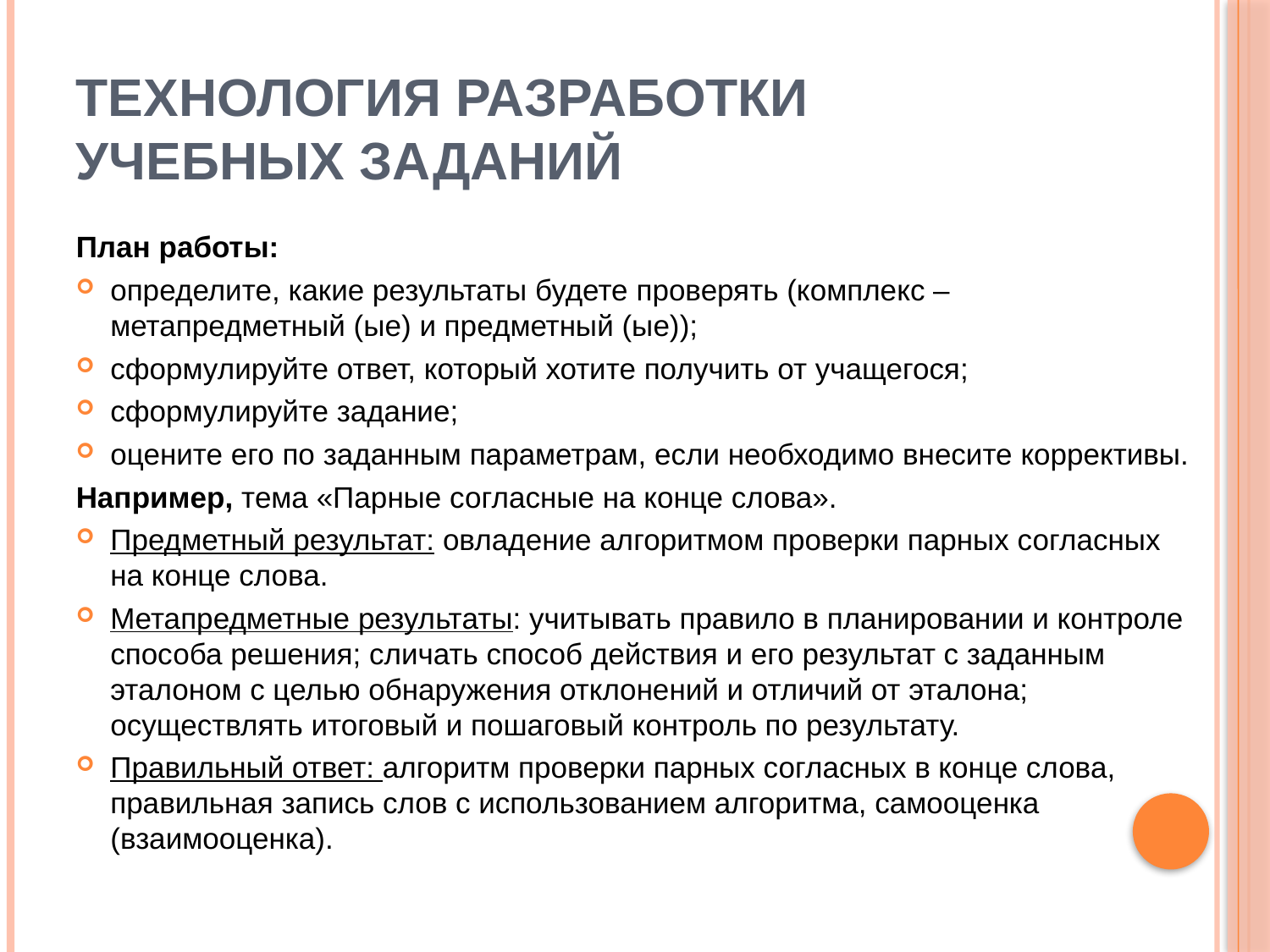

# Технология разработки учебных заданий
План работы:
определите, какие результаты будете проверять (комплекс – метапредметный (ые) и предметный (ые));
сформулируйте ответ, который хотите получить от учащегося;
сформулируйте задание;
оцените его по заданным параметрам, если необходимо внесите коррективы.
Например, тема «Парные согласные на конце слова».
Предметный результат: овладение алгоритмом проверки парных согласных на конце слова.
Метапредметные результаты: учитывать правило в планировании и контроле способа решения; сличать способ действия и его результат с заданным эталоном с целью обнаружения отклонений и отличий от эталона; осуществлять итоговый и пошаговый контроль по результату.
Правильный ответ: алгоритм проверки парных согласных в конце слова, правильная запись слов с использованием алгоритма, самооценка (взаимооценка).